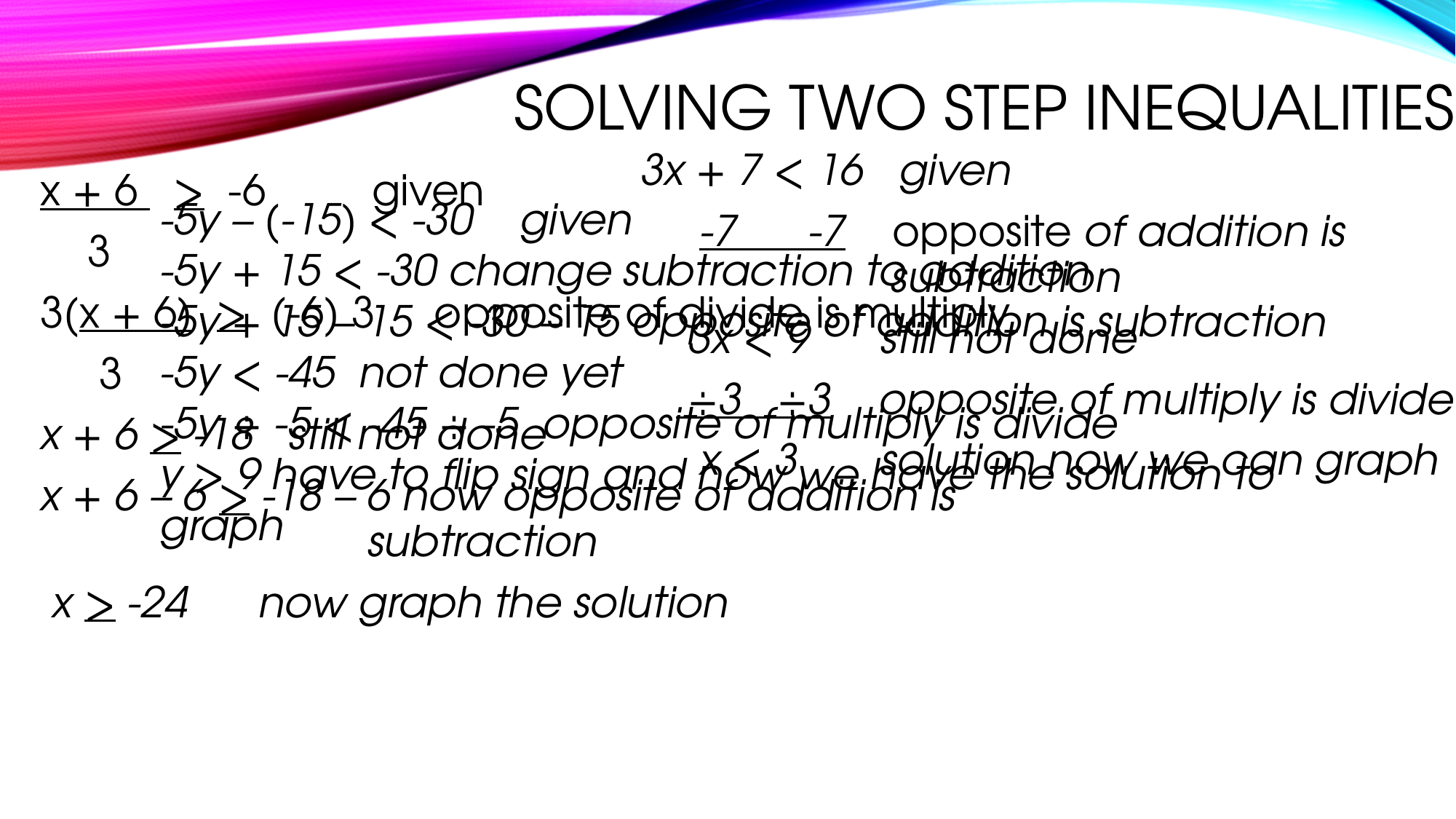

# Solving two step inequalities
3x + 7 < 16   given
     -7      -7    opposite of addition is 			            subtraction
    3x < 9      still not done
    ÷3   ÷3    opposite of multiply is divide
     x < 3       solution now we can graph

x + 6   >  -6         given
    3
3(x + 6)  >  (-6) 3     opposite of divide is multiply
     3
x + 6 > -18   still not done
x + 6 – 6 > -18 – 6 now opposite of addition is 			 	subtraction
 x > -24 	now graph the solution

-5y – (-15) < -30    given
-5y + 15 < -30 change subtraction to addition
-5y + 15 – 15 < -30 – 15 opposite of addition is subtraction
-5y < -45  not done yet
-5y ÷ -5 < -45 ÷ -5  opposite of multiply is divide
y > 9 have to flip sign and now we have the solution to graph